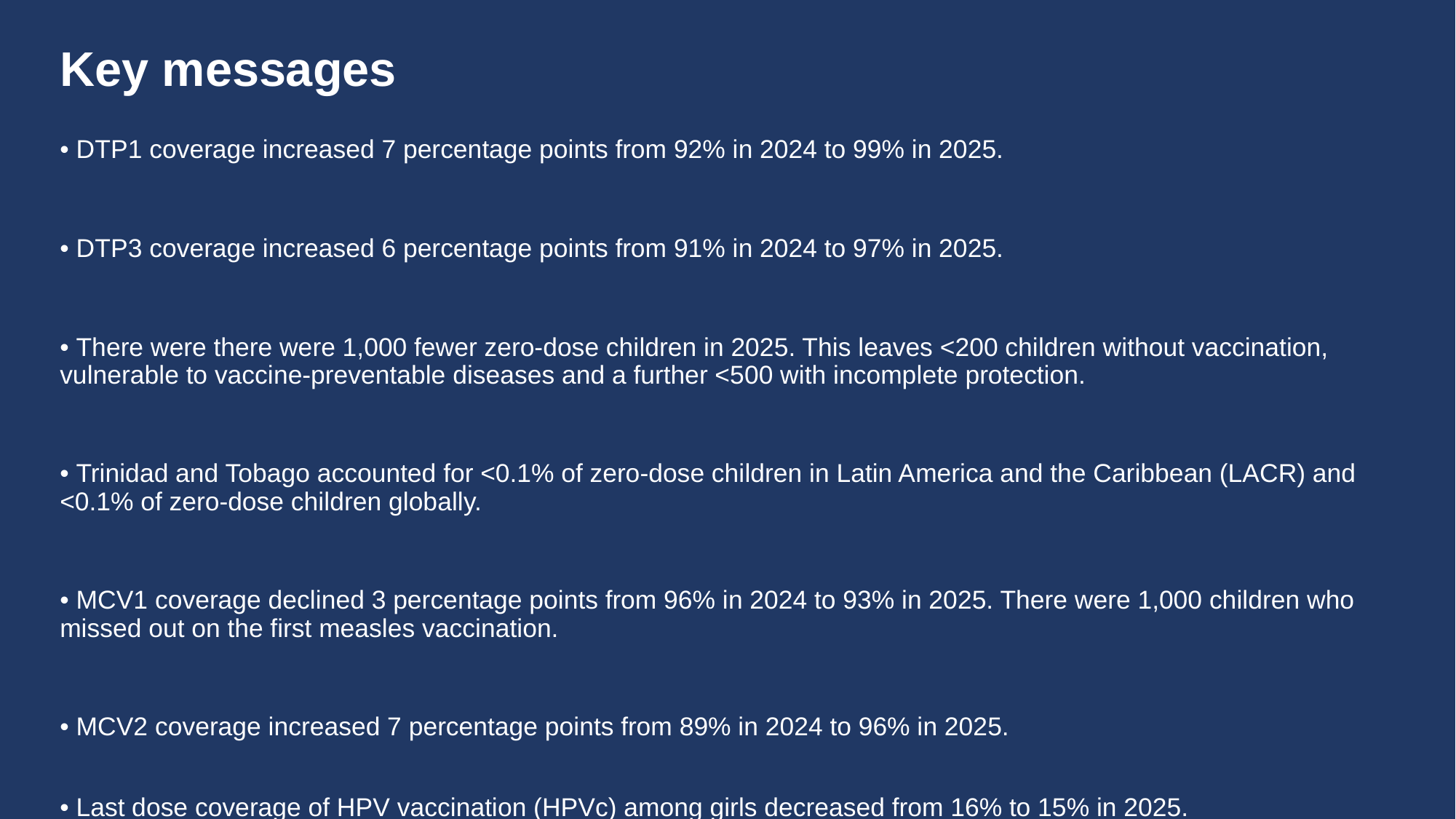

# Key messages
• DTP1 coverage increased 7 percentage points from 92% in 2024 to 99% in 2025.

• DTP3 coverage increased 6 percentage points from 91% in 2024 to 97% in 2025.

• There were there were 1,000 fewer zero-dose children in 2025. This leaves <200 children without vaccination, vulnerable to vaccine-preventable diseases and a further <500 with incomplete protection.

• Trinidad and Tobago accounted for <0.1% of zero-dose children in Latin America and the Caribbean (LACR) and <0.1% of zero-dose children globally.

• MCV1 coverage declined 3 percentage points from 96% in 2024 to 93% in 2025. There were 1,000 children who missed out on the first measles vaccination.

• MCV2 coverage increased 7 percentage points from 89% in 2024 to 96% in 2025.

• Last dose coverage of HPV vaccination (HPVc) among girls decreased from 16% to 15% in 2025.